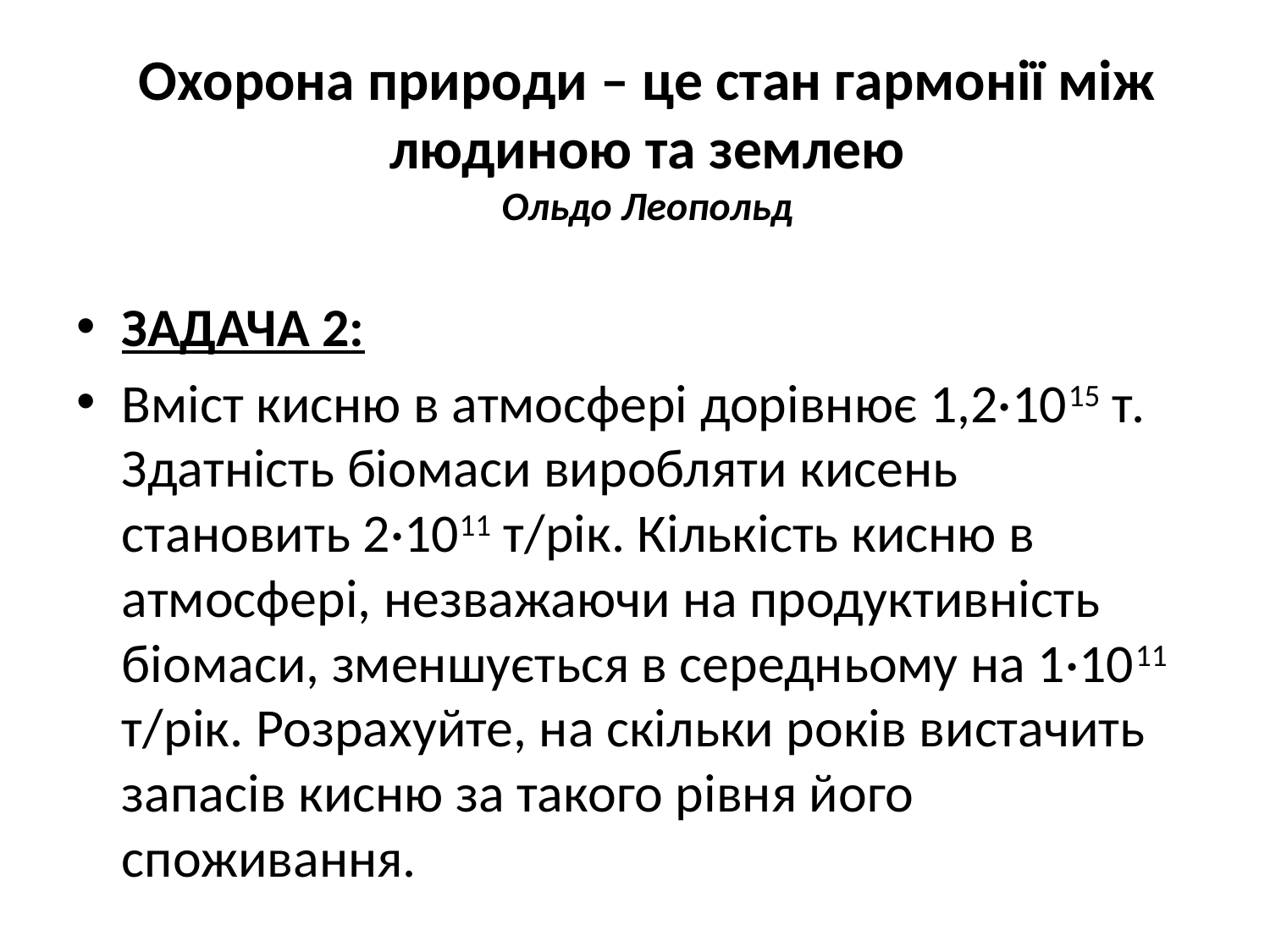

# Охорона природи – це стан гармонії між людиною та землею Ольдо Леопольд
ЗАДАЧА 2:
Вміст кисню в атмосфері дорівнює 1,2·1015 т. Здатність біомаси виробляти кисень становить 2·1011 т/рік. Кількість кисню в атмосфері, незважаючи на продуктивність біомаси, зменшується в середньому на 1·1011 т/рік. Розрахуйте, на скільки років вистачить запасів кисню за такого рівня його споживання.